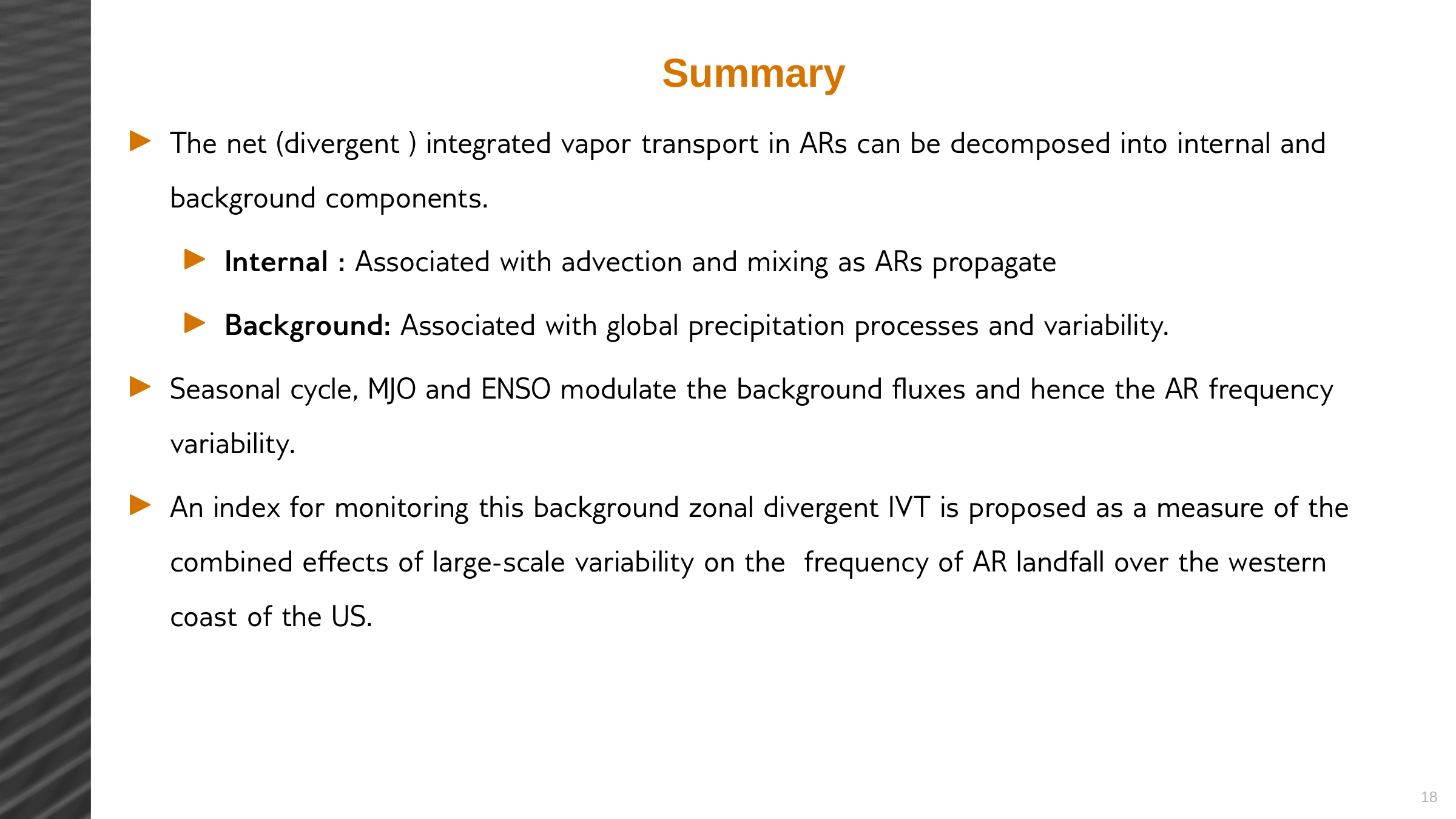

Summary
The net (divergent ) integrated vapor transport in ARs can be decomposed into internal and background components.
Internal : Associated with advection and mixing as ARs propagate
Background: Associated with global precipitation processes and variability.
Seasonal cycle, MJO and ENSO modulate the background fluxes and hence the AR frequency variability.
An index for monitoring this background zonal divergent IVT is proposed as a measure of the combined effects of large-scale variability on the  frequency of AR landfall over the western coast of the US.

18
Summary
Because of zonal movement of the subsidence associated with monsoons, the mean amplitudes of MJO over eastern Indian Ocean and Western Pacific are out of phase during summer to early winter and in phase during late winter to spring. In general, warm phase of ENSO favors weaker MJO over the western Pacific.
The apparent strengthening or weakening of individual MJO events therefore takes place within the moisture budget constraints due to these seasonal and inter-annual factors.